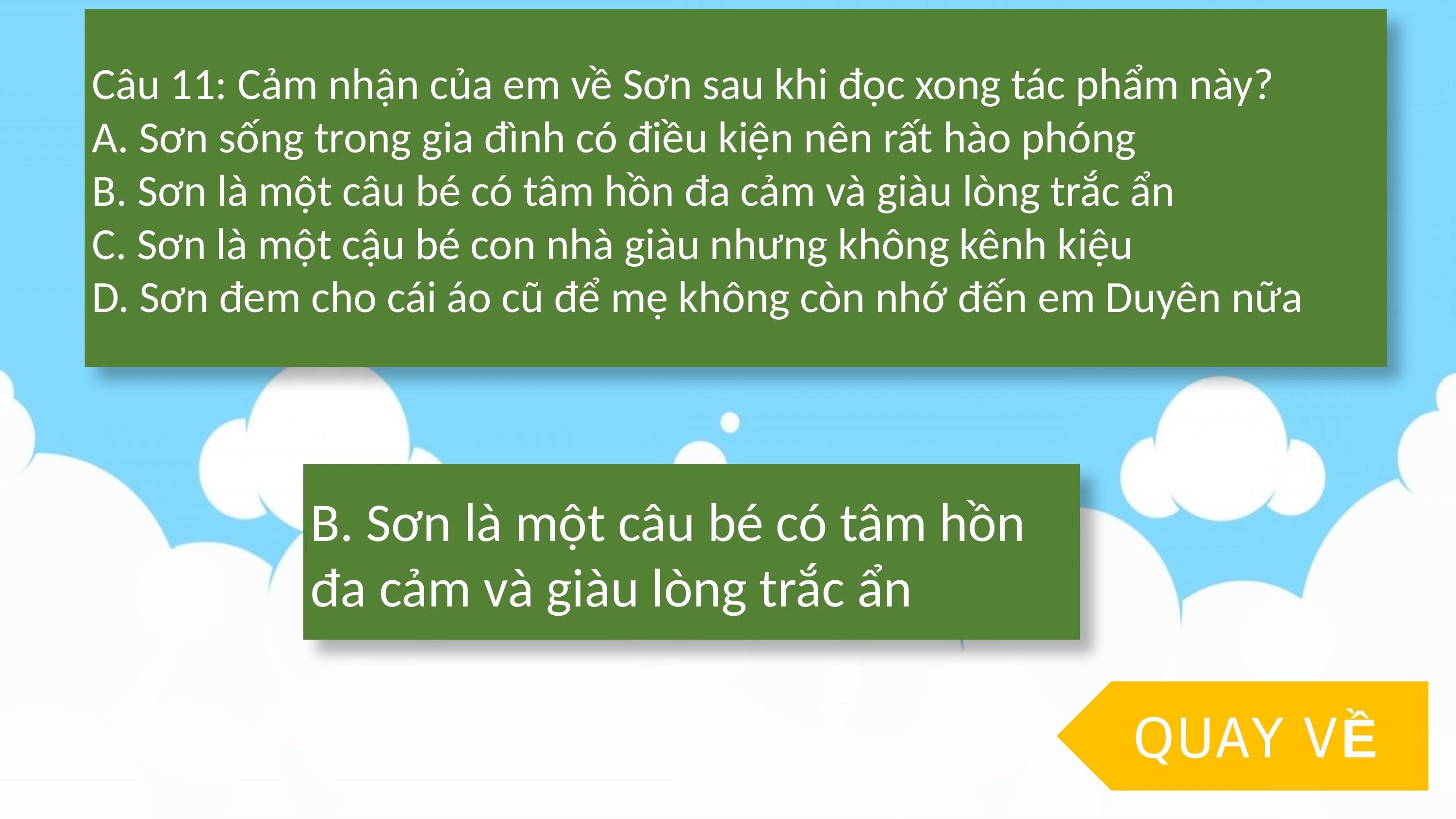

Câu 11: Cảm nhận của em về Sơn sau khi đọc xong tác phẩm này?
A. Sơn sống trong gia đình có điều kiện nên rất hào phóng
B. Sơn là một câu bé có tâm hồn đa cảm và giàu lòng trắc ẩn
C. Sơn là một cậu bé con nhà giàu nhưng không kênh kiệu
D. Sơn đem cho cái áo cũ để mẹ không còn nhớ đến em Duyên nữa
B. Sơn là một câu bé có tâm hồn đa cảm và giàu lòng trắc ẩn
QUAY VỀ